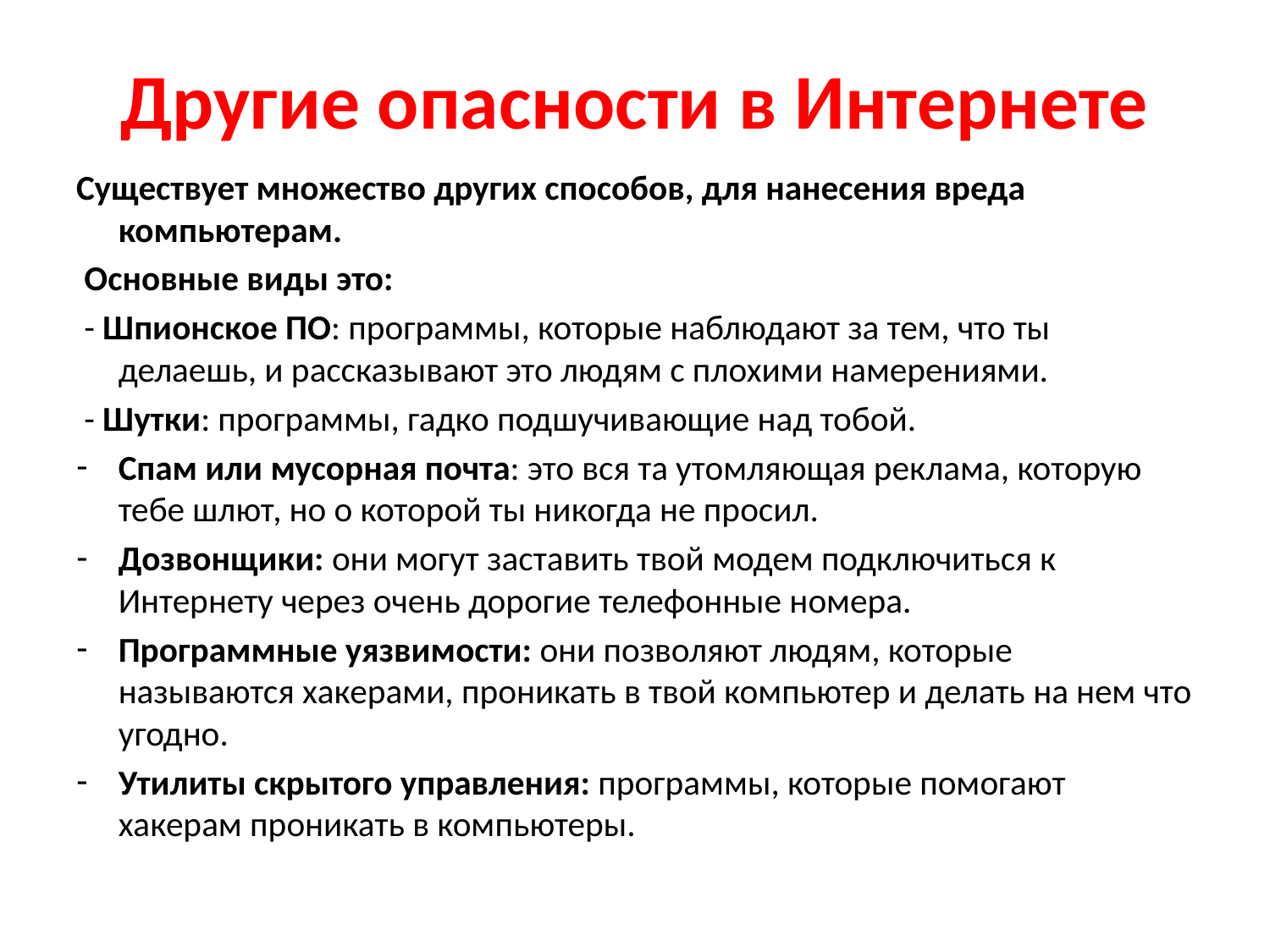

# Другие опасности в Интернете
Существует множество других способов, для нанесения вреда компьютерам.
 Основные виды это:
 - Шпионское ПО: программы, которые наблюдают за тем, что ты делаешь, и рассказывают это людям с плохими намерениями.
 - Шутки: программы, гадко подшучивающие над тобой.
Спам или мусорная почта: это вся та утомляющая реклама, которую тебе шлют, но о которой ты никогда не просил.
Дозвонщики: они могут заставить твой модем подключиться к Интернету через очень дорогие телефонные номера.
Программные уязвимости: они позволяют людям, которые называются хакерами, проникать в твой компьютер и делать на нем что угодно.
Утилиты скрытого управления: программы, которые помогают хакерам проникать в компьютеры.